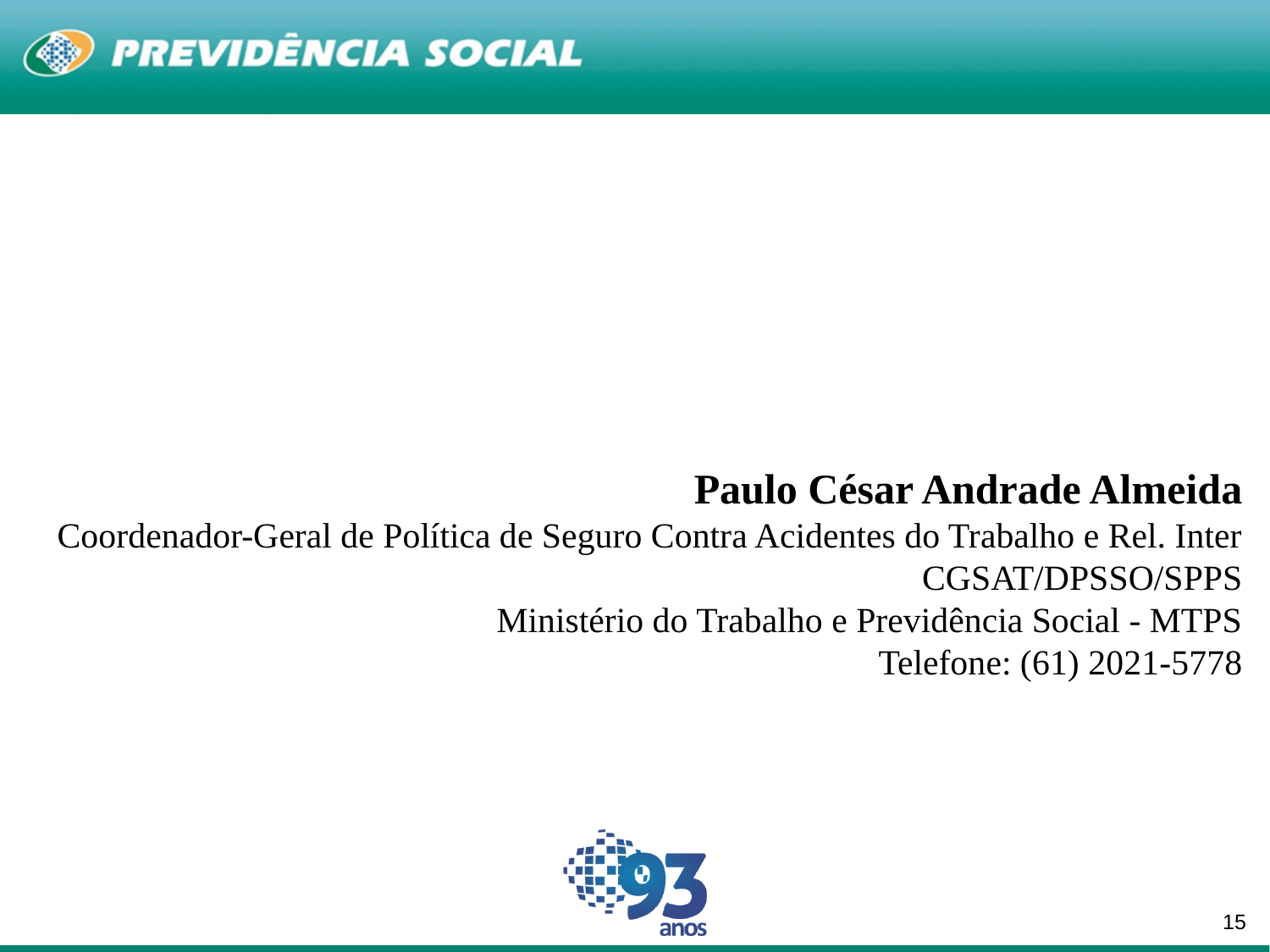

Paulo César Andrade Almeida
Coordenador-Geral de Política de Seguro Contra Acidentes do Trabalho e Rel. Inter CGSAT/DPSSO/SPPS
Ministério do Trabalho e Previdência Social - MTPS
Telefone: (61) 2021-5778